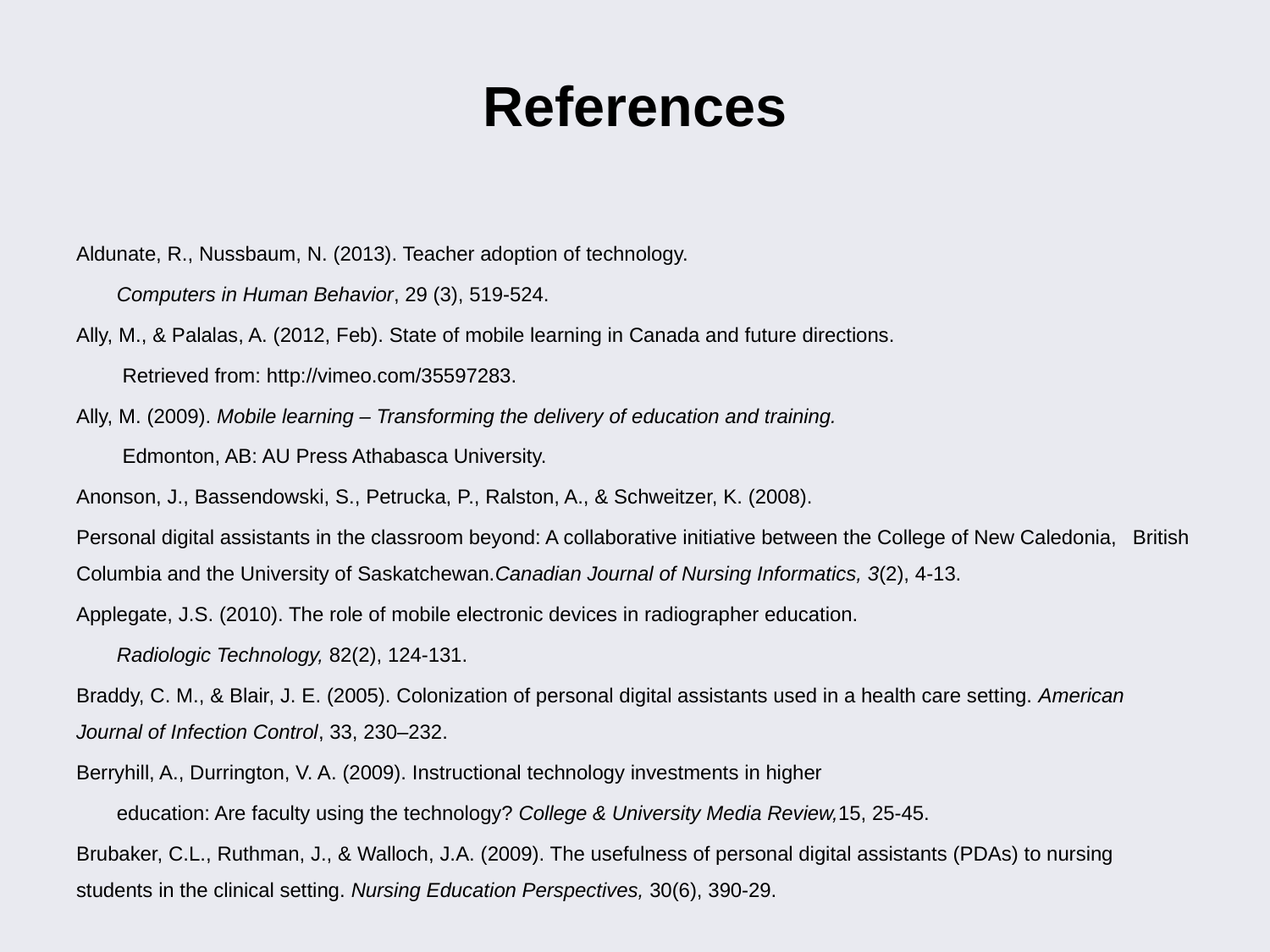

# References
Aldunate, R., Nussbaum, N. (2013). Teacher adoption of technology.
	Computers in Human Behavior, 29 (3), 519-524.
Ally, M., & Palalas, A. (2012, Feb). State of mobile learning in Canada and future directions.
	 Retrieved from: http://vimeo.com/35597283.
Ally, M. (2009). Mobile learning – Transforming the delivery of education and training.
	 Edmonton, AB: AU Press Athabasca University.
Anonson, J., Bassendowski, S., Petrucka, P., Ralston, A., & Schweitzer, K. (2008).
Personal digital assistants in the classroom beyond: A collaborative initiative between the College of New Caledonia, 	British Columbia and the University of Saskatchewan.Canadian Journal of Nursing Informatics, 3(2), 4-13.
Applegate, J.S. (2010). The role of mobile electronic devices in radiographer education.
	Radiologic Technology, 82(2), 124-131.
Braddy, C. M., & Blair, J. E. (2005). Colonization of personal digital assistants used in a health care setting. American 	Journal of Infection Control, 33, 230–232.
Berryhill, A., Durrington, V. A. (2009). Instructional technology investments in higher
      	education: Are faculty using the technology? College & University Media Review,15, 25-45.
Brubaker, C.L., Ruthman, J., & Walloch, J.A. (2009). The usefulness of personal digital assistants (PDAs) to nursing 	students in the clinical setting. Nursing Education Perspectives, 30(6), 390-29.